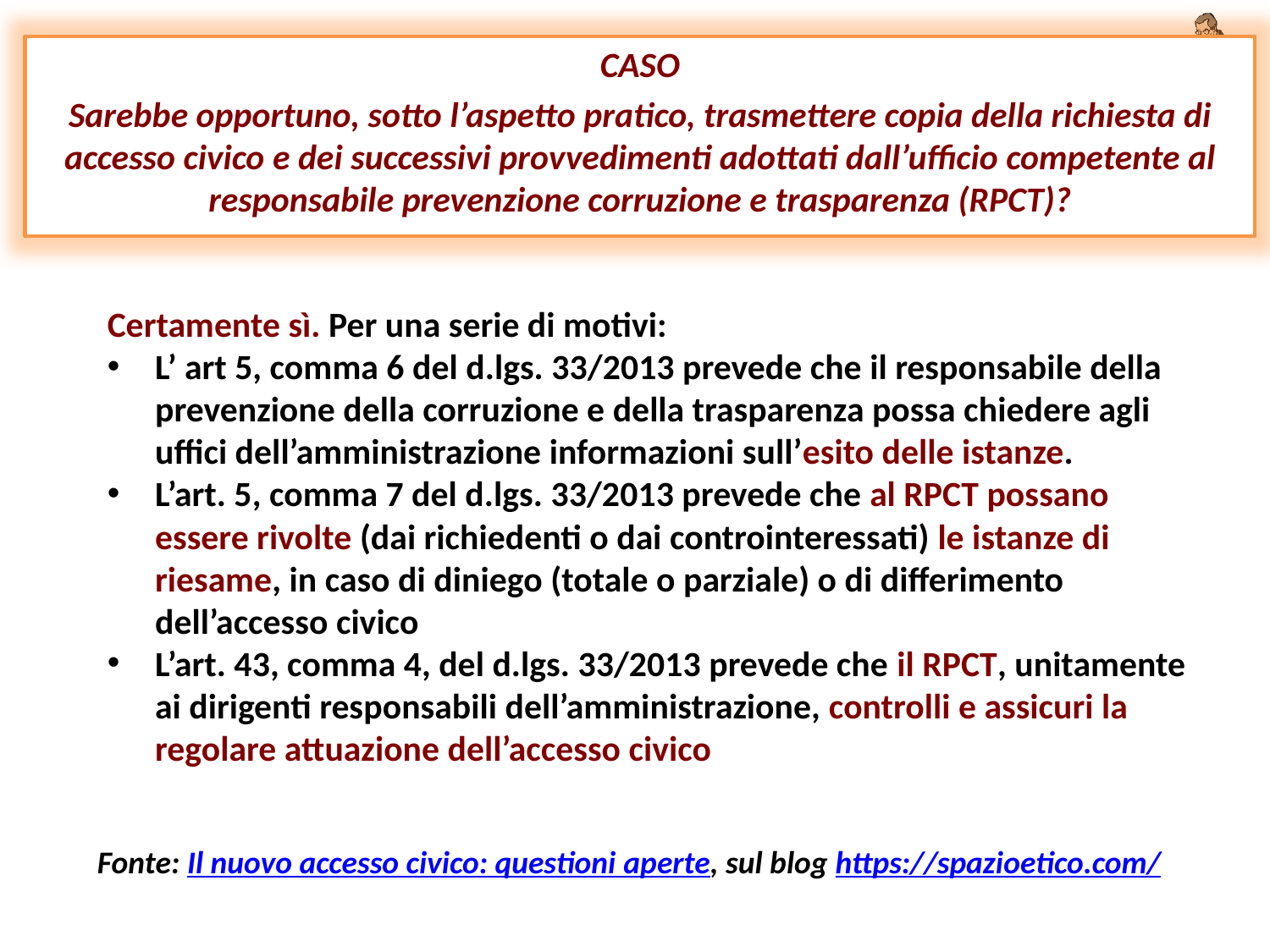

CASO
Sarebbe opportuno, sotto l’aspetto pratico, trasmettere copia della richiesta di accesso civico e dei successivi provvedimenti adottati dall’ufficio competente al responsabile prevenzione corruzione e trasparenza (RPCT)?
Certamente sì. Per una serie di motivi:
L’ art 5, comma 6 del d.lgs. 33/2013 prevede che il responsabile della prevenzione della corruzione e della trasparenza possa chiedere agli uffici dell’amministrazione informazioni sull’esito delle istanze.
L’art. 5, comma 7 del d.lgs. 33/2013 prevede che al RPCT possano essere rivolte (dai richiedenti o dai controinteressati) le istanze di riesame, in caso di diniego (totale o parziale) o di differimento dell’accesso civico
L’art. 43, comma 4, del d.lgs. 33/2013 prevede che il RPCT, unitamente ai dirigenti responsabili dell’amministrazione, controlli e assicuri la regolare attuazione dell’accesso civico
Fonte: Il nuovo accesso civico: questioni aperte, sul blog https://spazioetico.com/